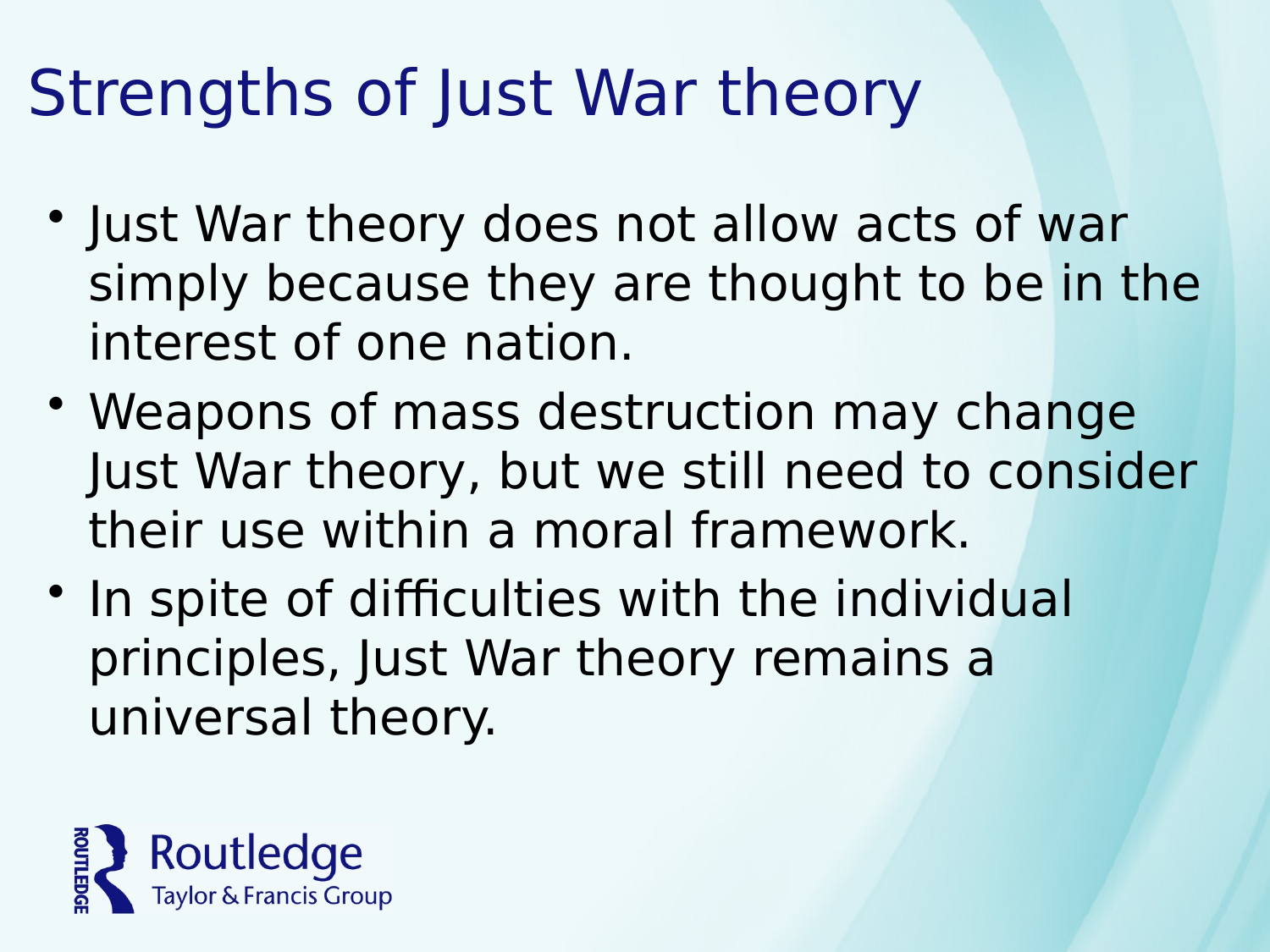

# Strengths of Just War theory
Just War theory does not allow acts of war simply because they are thought to be in the interest of one nation.
Weapons of mass destruction may change Just War theory, but we still need to consider their use within a moral framework.
In spite of difficulties with the individual principles, Just War theory remains a universal theory.